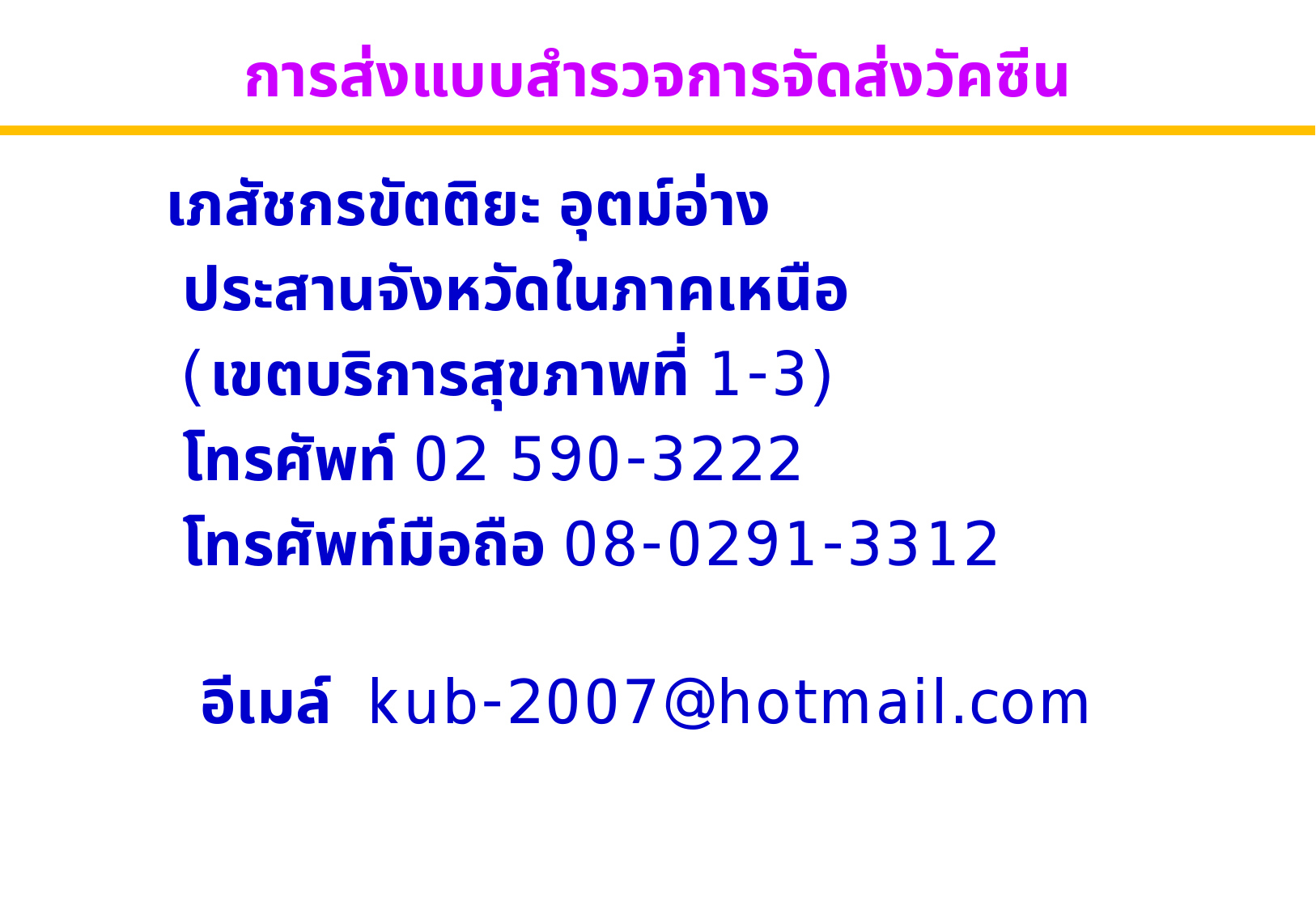

# การส่งแบบสำรวจการจัดส่งวัคซีน
         เภสัชกรขัตติยะ อุตม์อ่าง
       ประสานจังหวัดในภาคเหนือ
       (เขตบริการสุขภาพที่ 1-3)
       โทรศัพท์ 02 590-3222
       โทรศัพท์มือถือ 08-0291-3312
        อีเมล์  kub-2007@hotmail.com